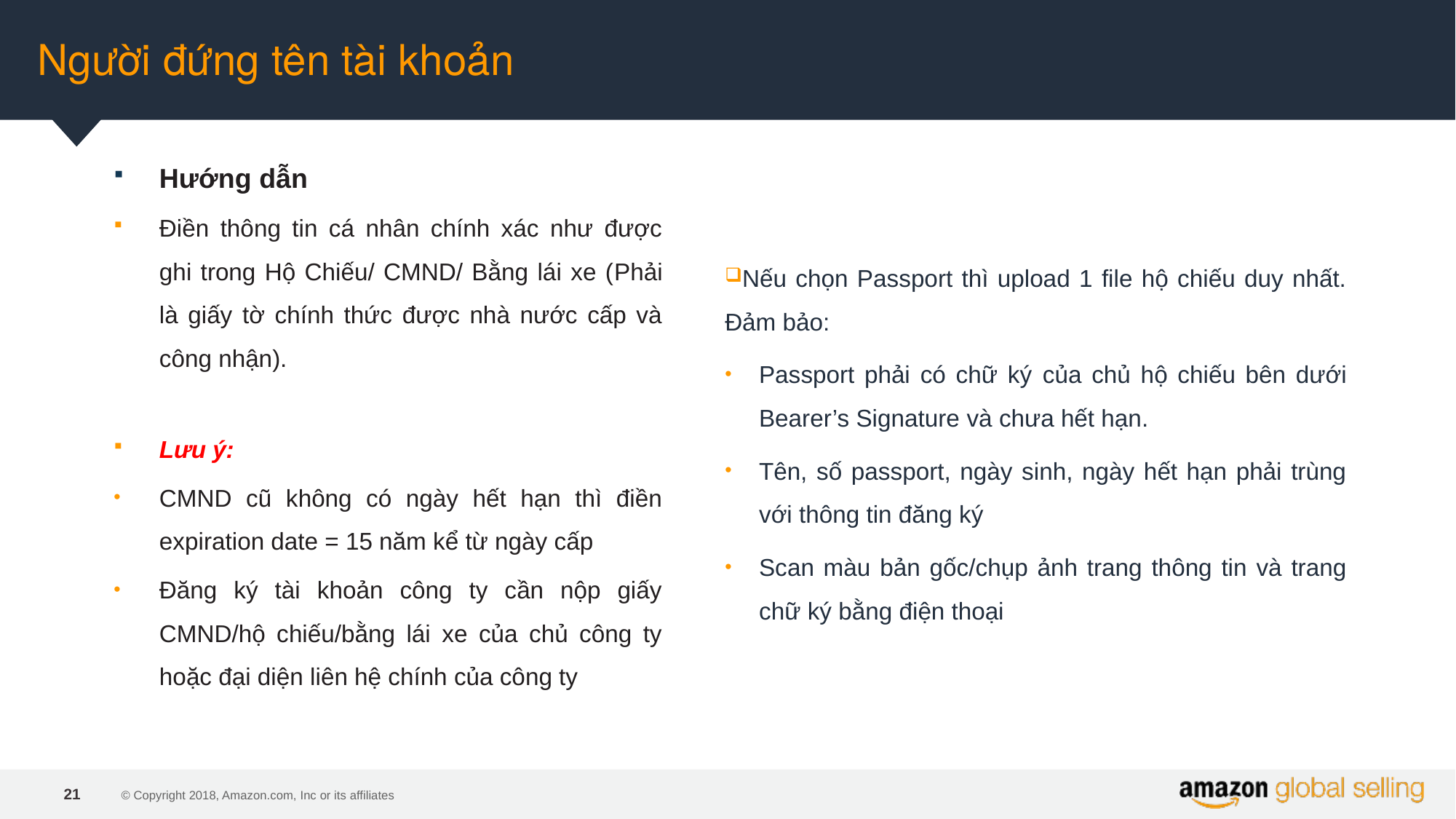

# Người đứng tên tài khoản
Hướng dẫn
Điền thông tin cá nhân chính xác như được ghi trong Hộ Chiếu/ CMND/ Bằng lái xe (Phải là giấy tờ chính thức được nhà nước cấp và công nhận).

Lưu ý:
CMND cũ không có ngày hết hạn thì điền expiration date = 15 năm kể từ ngày cấp
Đăng ký tài khoản công ty cần nộp giấy CMND/hộ chiếu/bằng lái xe của chủ công ty hoặc đại diện liên hệ chính của công ty

Nếu chọn Passport thì upload 1 file hộ chiếu duy nhất. Đảm bảo:
Passport phải có chữ ký của chủ hộ chiếu bên dưới Bearer’s Signature và chưa hết hạn.
Tên, số passport, ngày sinh, ngày hết hạn phải trùng với thông tin đăng ký
Scan màu bản gốc/chụp ảnh trang thông tin và trang chữ ký bằng điện thoại
21